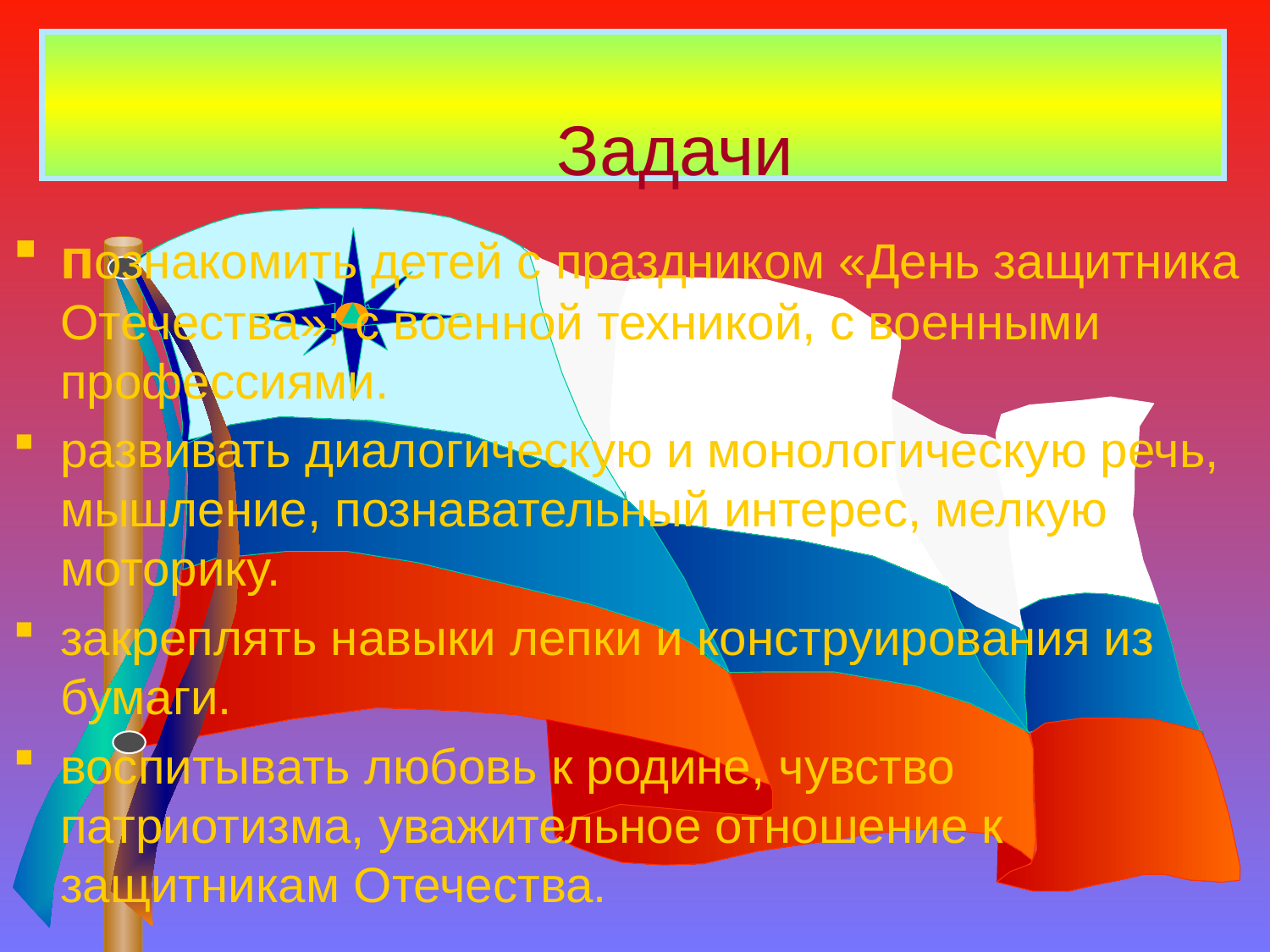

# Задачи

познакомить детей с праздником «День защитника Отечества»; с военной техникой, с военными профессиями.
развивать диалогическую и монологическую речь, мышление, познавательный интерес, мелкую моторику.
закреплять навыки лепки и конструирования из бумаги.
воспитывать любовь к родине, чувство патриотизма, уважительное отношение к защитникам Отечества.